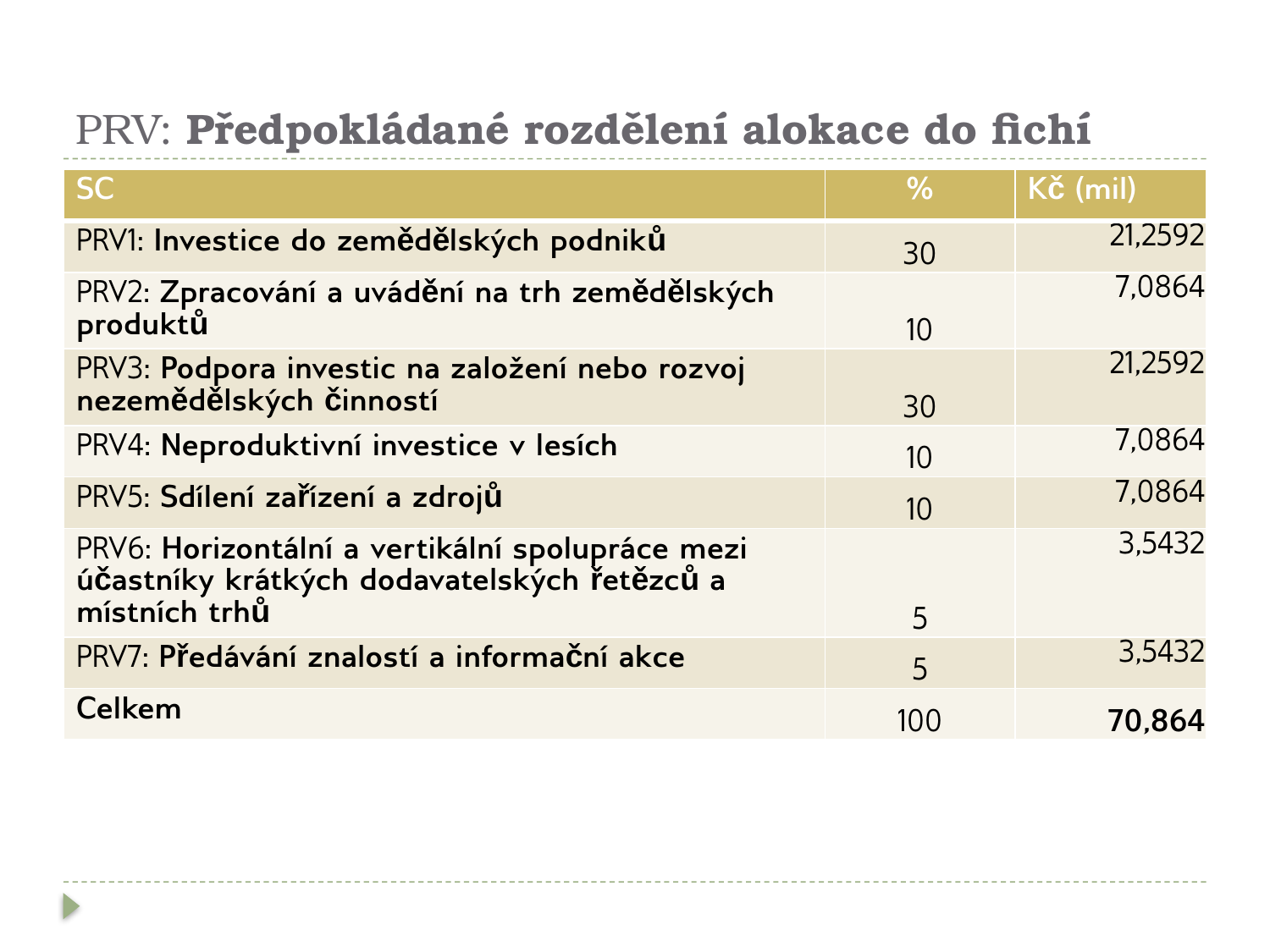

# PRV: Předpokládané rozdělení alokace do fichí
| SC | % | Kč (mil) |
| --- | --- | --- |
| PRV1: Investice do zemědělských podniků | 30 | 21,2592 |
| PRV2: Zpracování a uvádění na trh zemědělských produktů | 10 | 7,0864 |
| PRV3: Podpora investic na založení nebo rozvoj nezemědělských činností | 30 | 21,2592 |
| PRV4: Neproduktivní investice v lesích | 10 | 7,0864 |
| PRV5: Sdílení zařízení a zdrojů | 10 | 7,0864 |
| PRV6: Horizontální a vertikální spolupráce mezi účastníky krátkých dodavatelských řetězců a místních trhů | 5 | 3,5432 |
| PRV7: Předávání znalostí a informační akce | 5 | 3,5432 |
| Celkem | 100 | 70,864 |